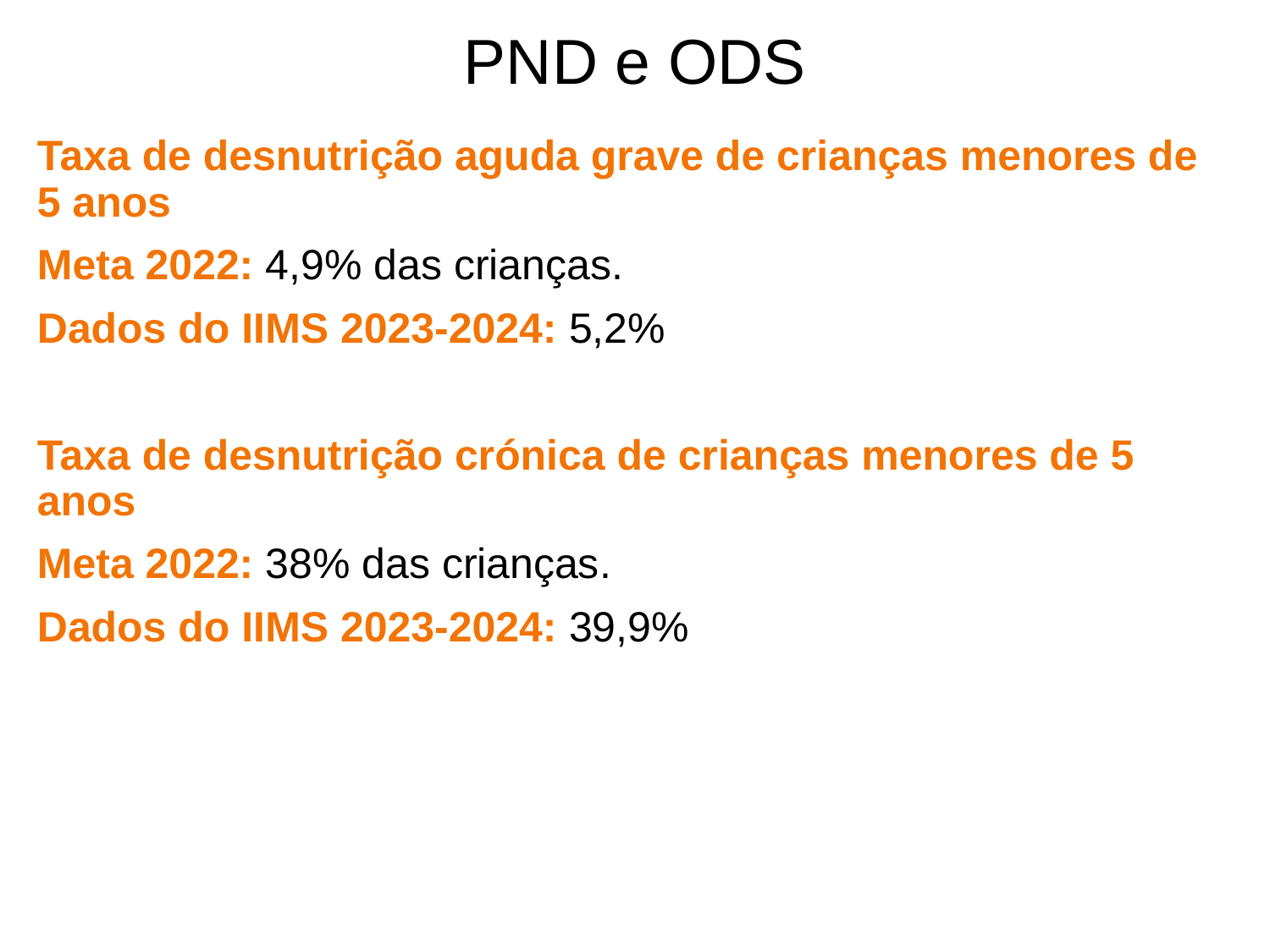

# PND e ODS
Taxa de desnutrição aguda grave de crianças menores de 5 anos
Meta 2022: 4,9% das crianças.
Dados do IIMS 2023-2024: 5,2%

Taxa de desnutrição crónica de crianças menores de 5 anos
Meta 2022: 38% das crianças.
Dados do IIMS 2023-2024: 39,9%